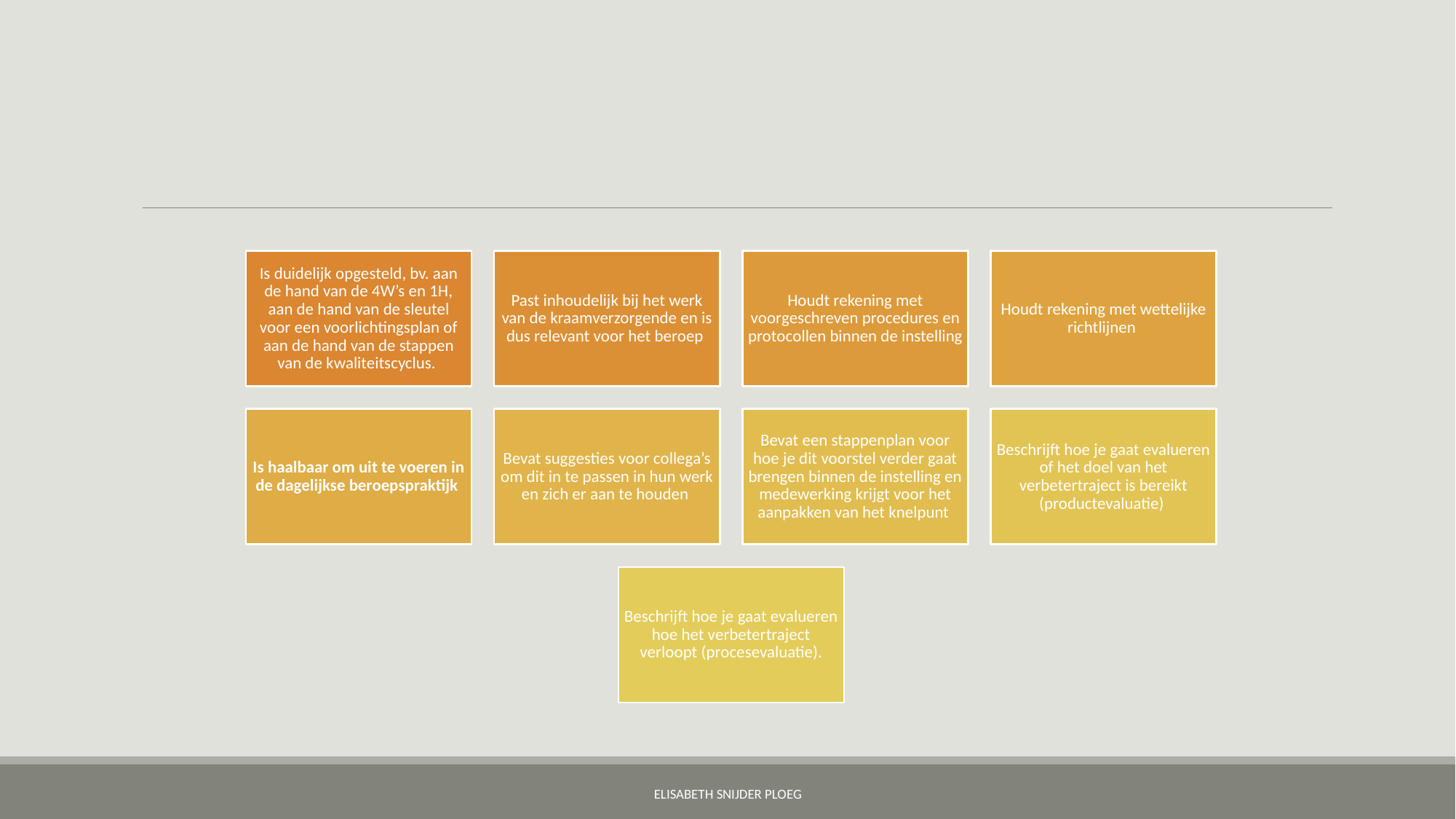

Is duidelijk opgesteld, bv. aan de hand van de 4W’s en 1H, aan de hand van de sleutel voor een voorlichtingsplan of aan de hand van de stappen van de kwaliteitscyclus.
Past inhoudelijk bij het werk van de kraamverzorgende en is dus relevant voor het beroep
Houdt rekening met voorgeschreven procedures en protocollen binnen de instelling
Houdt rekening met wettelijke richtlijnen
Is haalbaar om uit te voeren in de dagelijkse beroepspraktijk
Bevat suggesties voor collega’s om dit in te passen in hun werk en zich er aan te houden
Bevat een stappenplan voor hoe je dit voorstel verder gaat brengen binnen de instelling en medewerking krijgt voor het aanpakken van het knelpunt
Beschrijft hoe je gaat evalueren of het doel van het verbetertraject is bereikt (productevaluatie)
Beschrijft hoe je gaat evalueren hoe het verbetertraject verloopt (procesevaluatie).
Elisabeth Snijder Ploeg